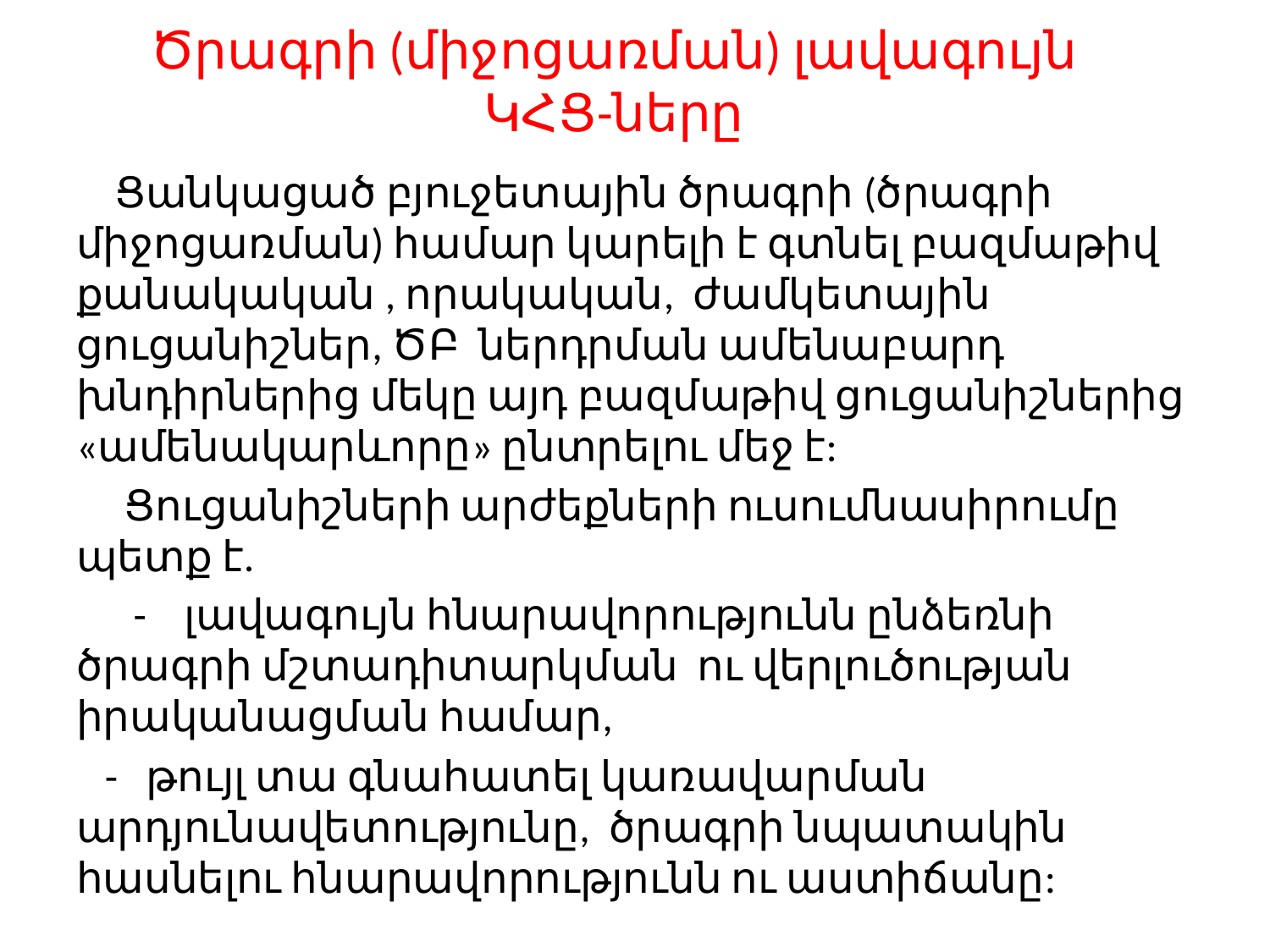

# Ծրագրի (միջոցառման) լավագույն ԿՀՑ-ները
    Ցանկացած բյուջետային ծրագրի (ծրագրի միջոցառման) համար կարելի է գտնել բազմաթիվ քանակական , որակական,  ժամկետային ցուցանիշներ, ԾԲ  ներդրման ամենաբարդ խնդիրներից մեկը այդ բազմաթիվ ցուցանիշներից «ամենակարևորը» ընտրելու մեջ է:
     Ցուցանիշների արժեքների ուսումնասիրումը պետք է.
      -    լավագույն հնարավորությունն ընձեռնի ծրագրի մշտադիտարկման  ու վերլուծության իրականացման համար,
   -   թույլ տա գնահատել կառավարման    արդյունավետությունը,  ծրագրի նպատակին հասնելու հնարավորությունն ու աստիճանը: